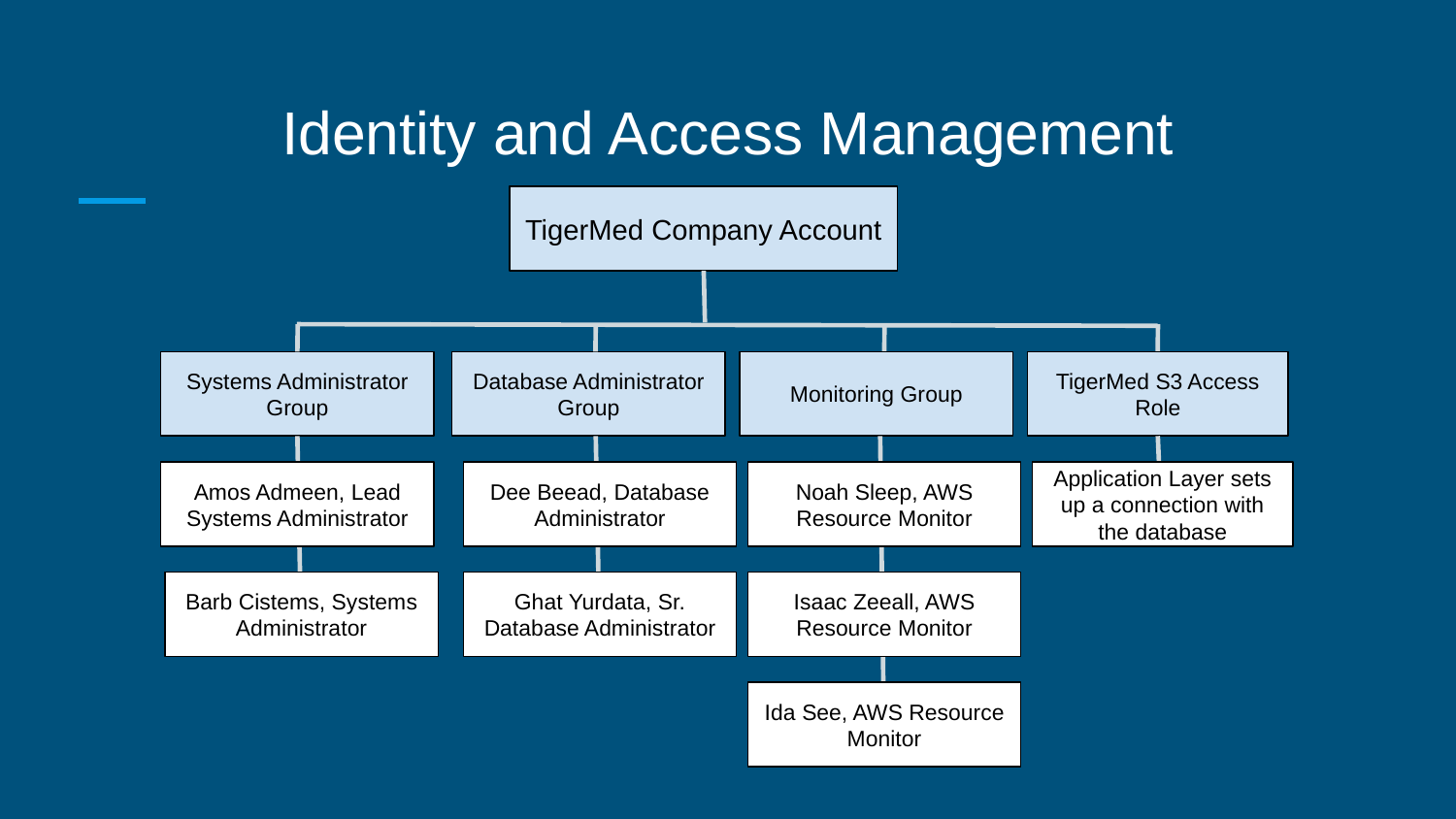

# Identity and Access Management
TigerMed Company Account
Systems Administrator Group
Database Administrator Group
Monitoring Group
TigerMed S3 Access Role
Amos Admeen, Lead Systems Administrator
Dee Beead, Database Administrator
Noah Sleep, AWS Resource Monitor
Application Layer sets up a connection with the database
Barb Cistems, Systems Administrator
Ghat Yurdata, Sr. Database Administrator
Isaac Zeeall, AWS Resource Monitor
Ida See, AWS Resource Monitor